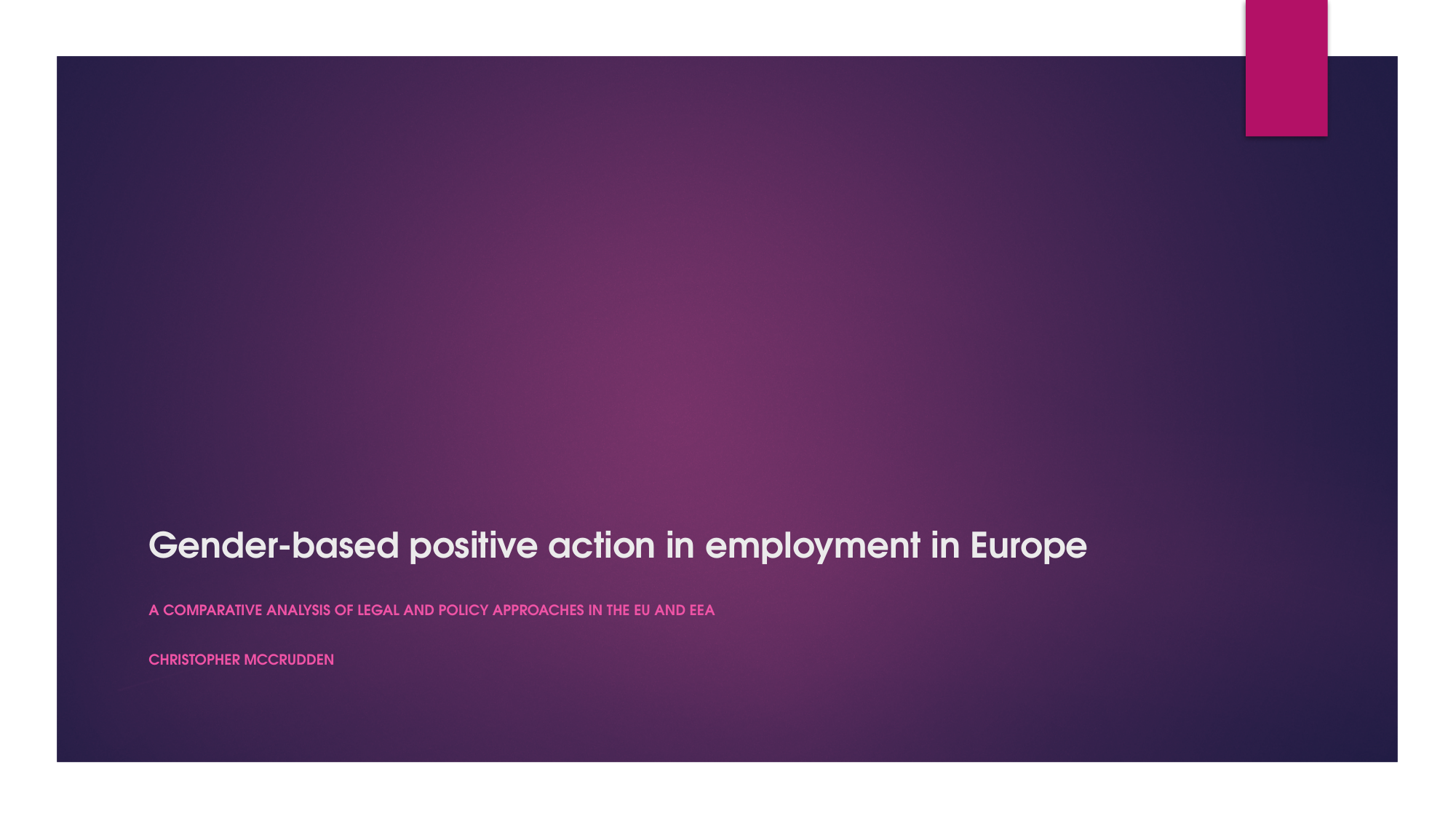

# Gender-based positive action in employment in Europe

A comparative analysis of legal and policy approaches in the EU and EEA

Christopher McCrudden